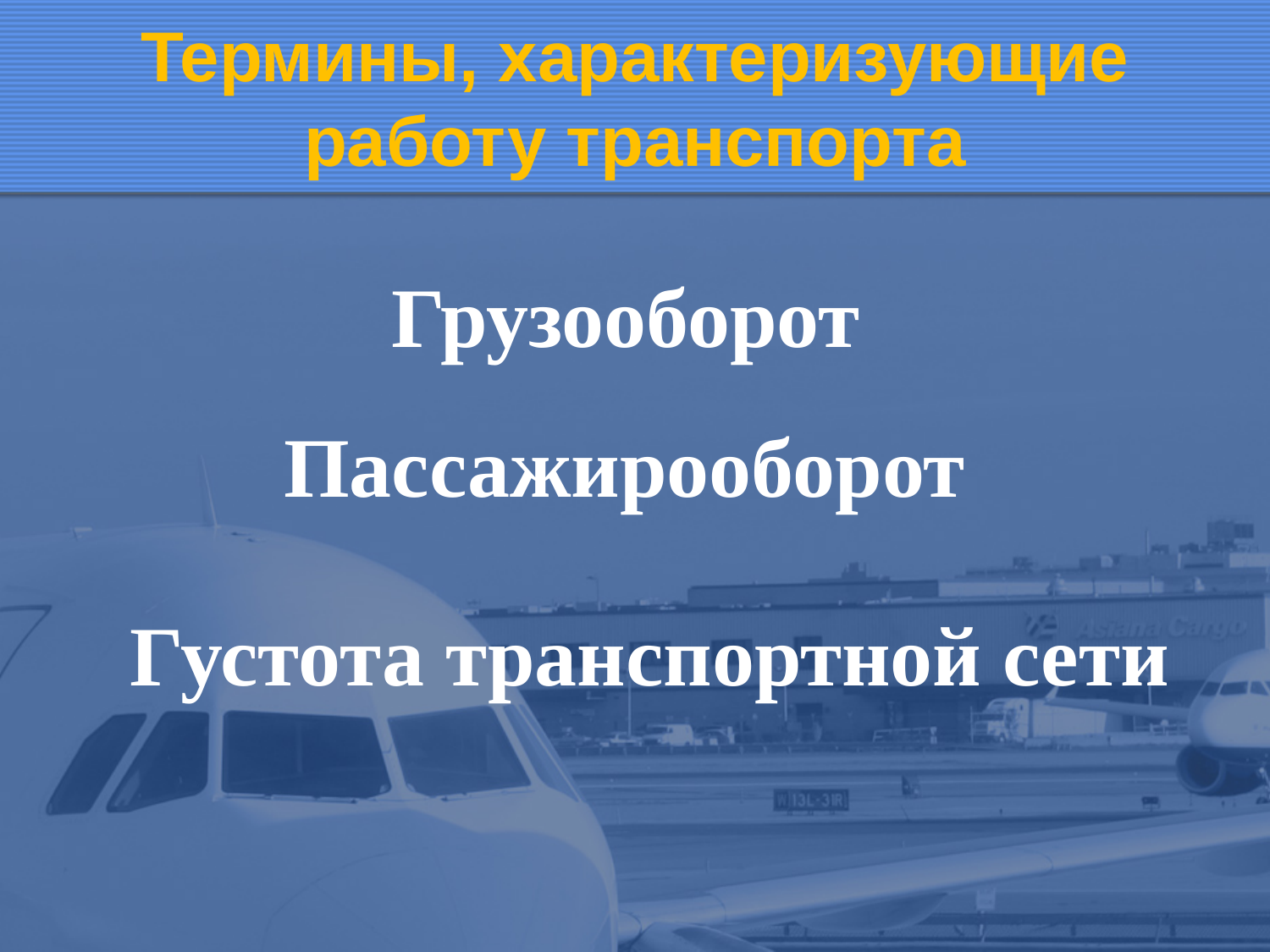

# Термины, характеризующие работу транспорта
Грузооборот
Пассажирооборот
Густота транспортной сети